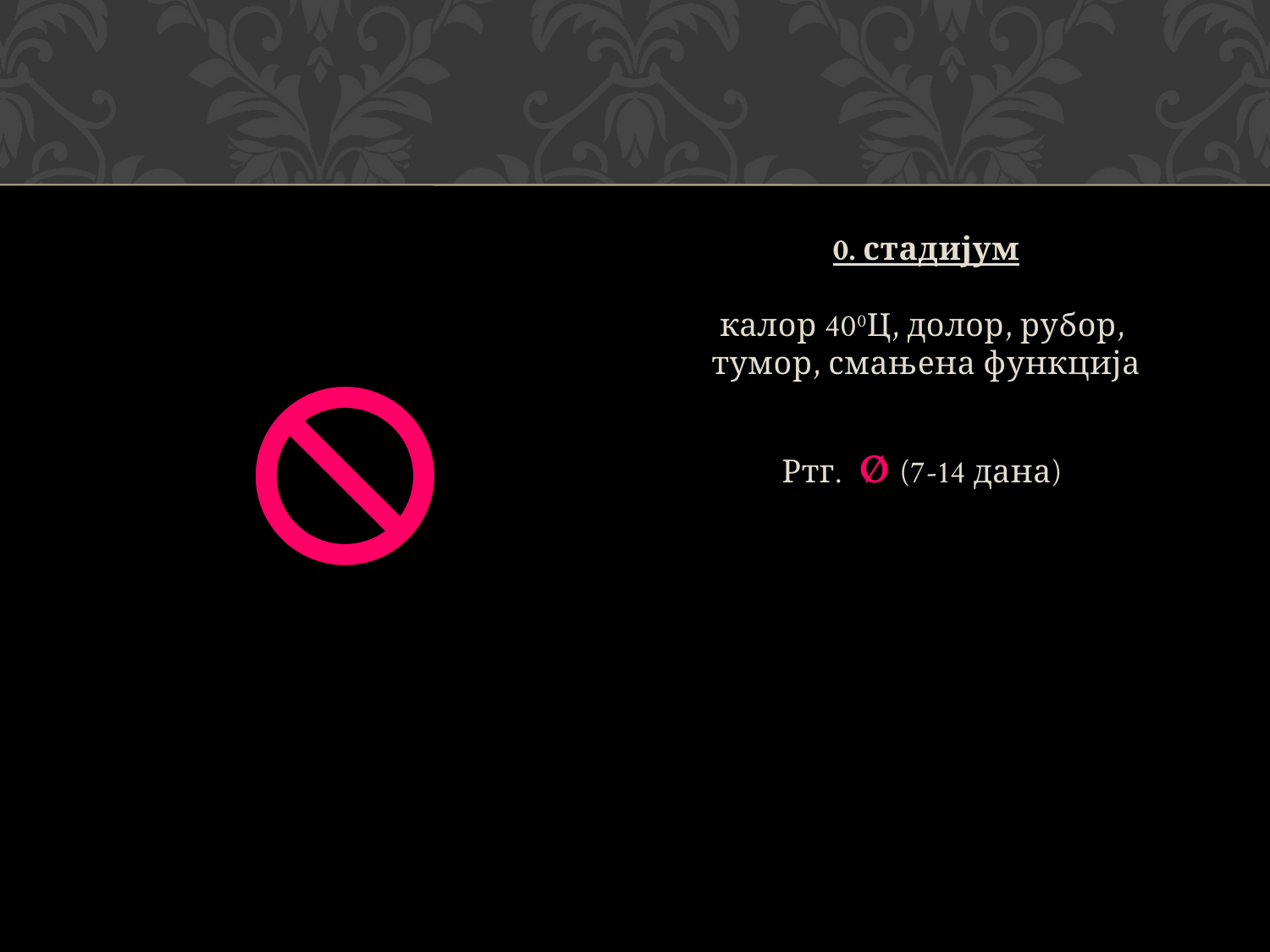

0. стадијум

калор 400Ц, долор, рубор,
тумор, смањена функција

Ртг.  ø (7-14 дана)